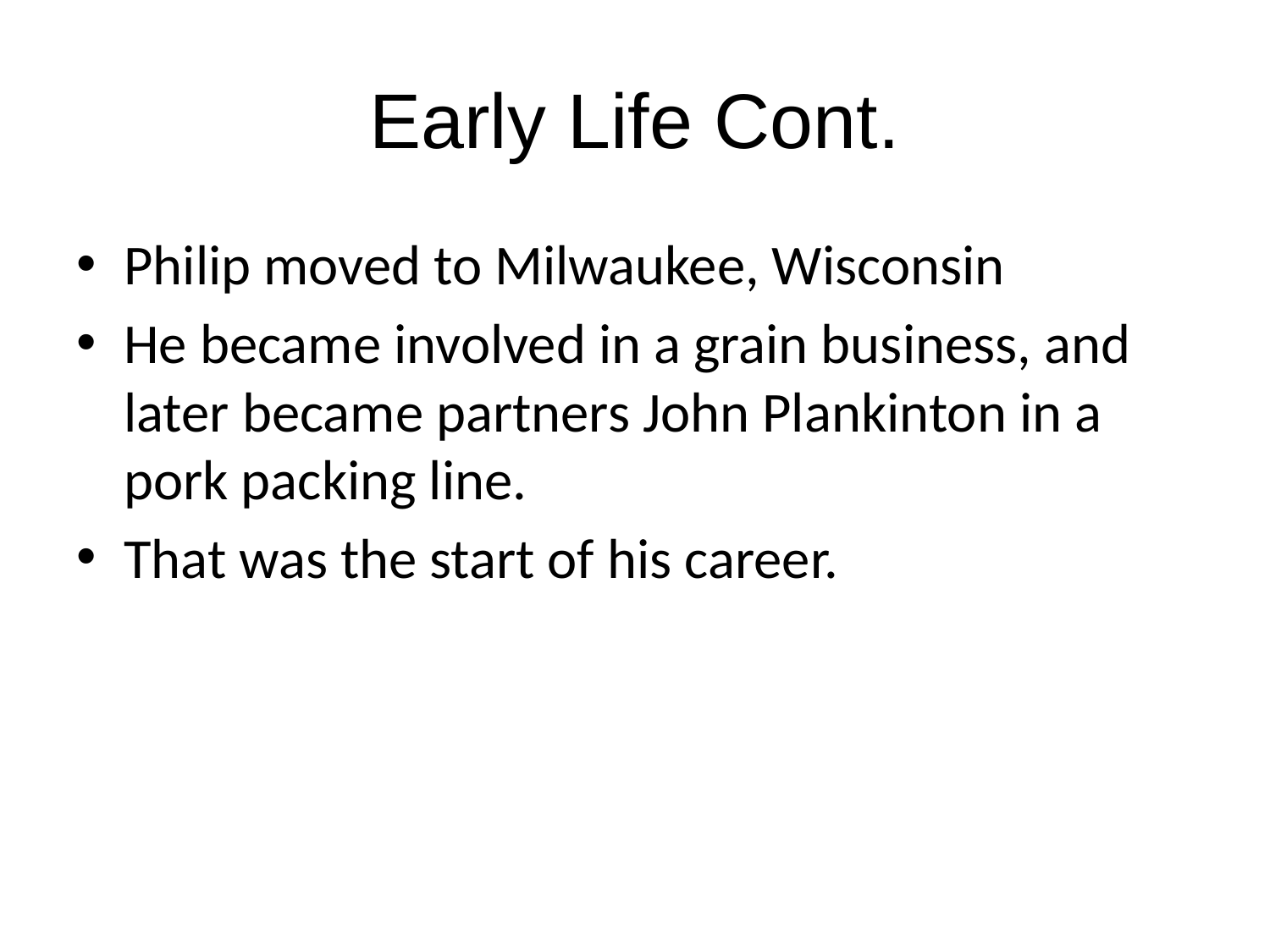

# Early Life Cont.
Philip moved to Milwaukee, Wisconsin
He became involved in a grain business, and later became partners John Plankinton in a pork packing line.
That was the start of his career.